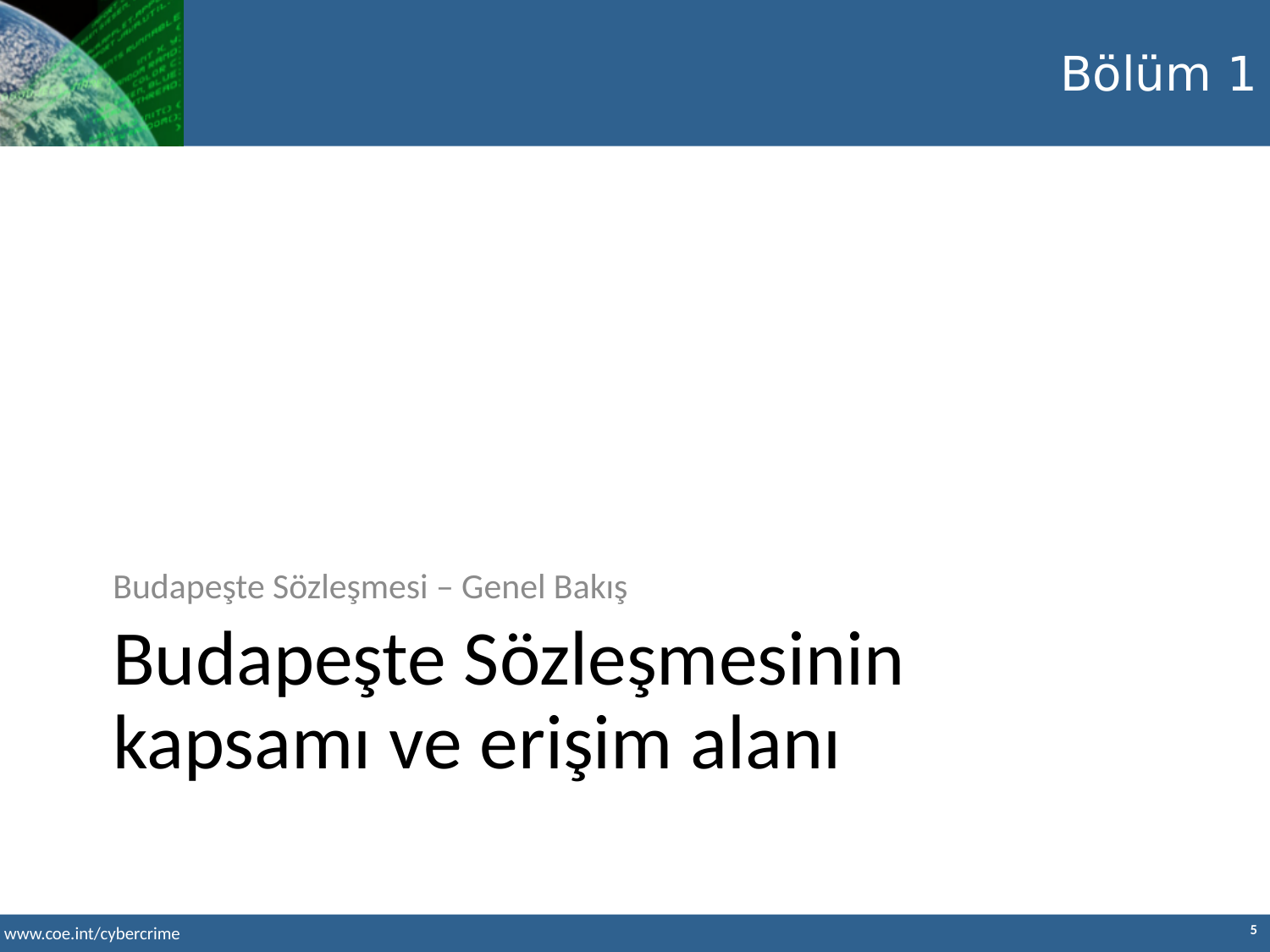

Bölüm 1

Budapeşte Sözleşmesi – Genel Bakış
Budapeşte Sözleşmesinin kapsamı ve erişim alanı
5